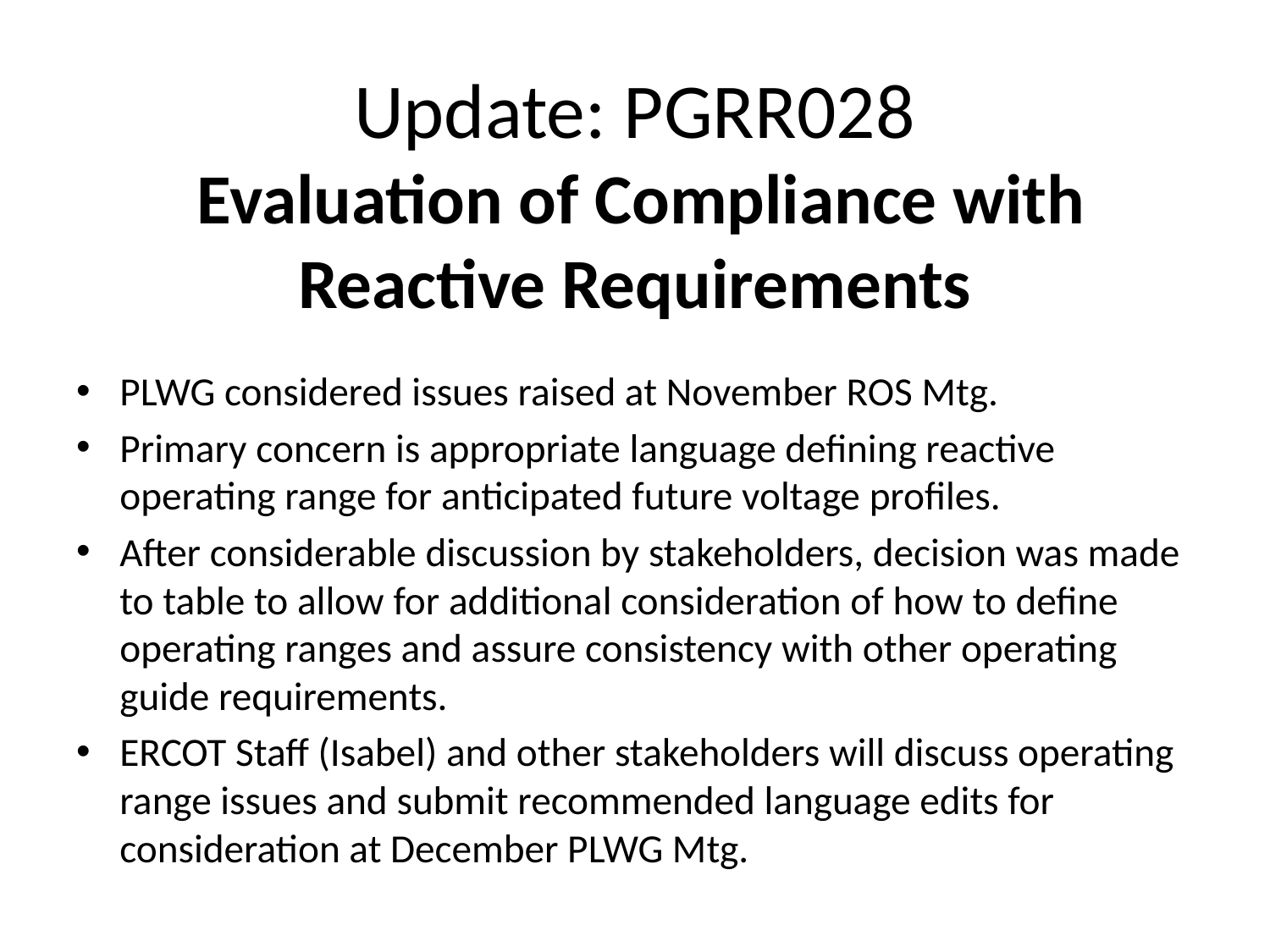

# Update: PGRR028 Evaluation of Compliance with Reactive Requirements
PLWG considered issues raised at November ROS Mtg.
Primary concern is appropriate language defining reactive operating range for anticipated future voltage profiles.
After considerable discussion by stakeholders, decision was made to table to allow for additional consideration of how to define operating ranges and assure consistency with other operating guide requirements.
ERCOT Staff (Isabel) and other stakeholders will discuss operating range issues and submit recommended language edits for consideration at December PLWG Mtg.